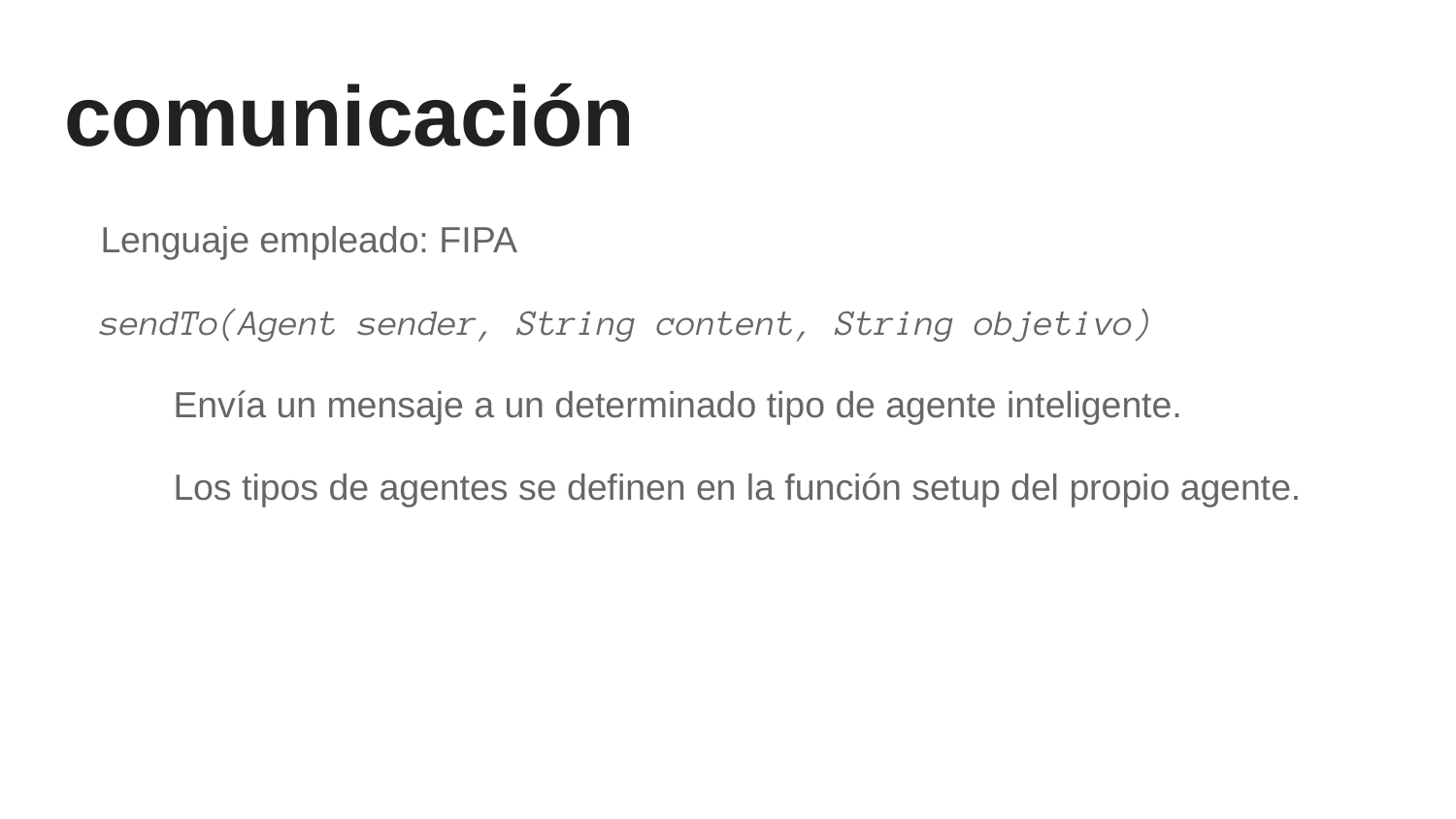

# comunicación
Lenguaje empleado: FIPA
sendTo(Agent sender, String content, String objetivo)
Envía un mensaje a un determinado tipo de agente inteligente.
Los tipos de agentes se definen en la función setup del propio agente.